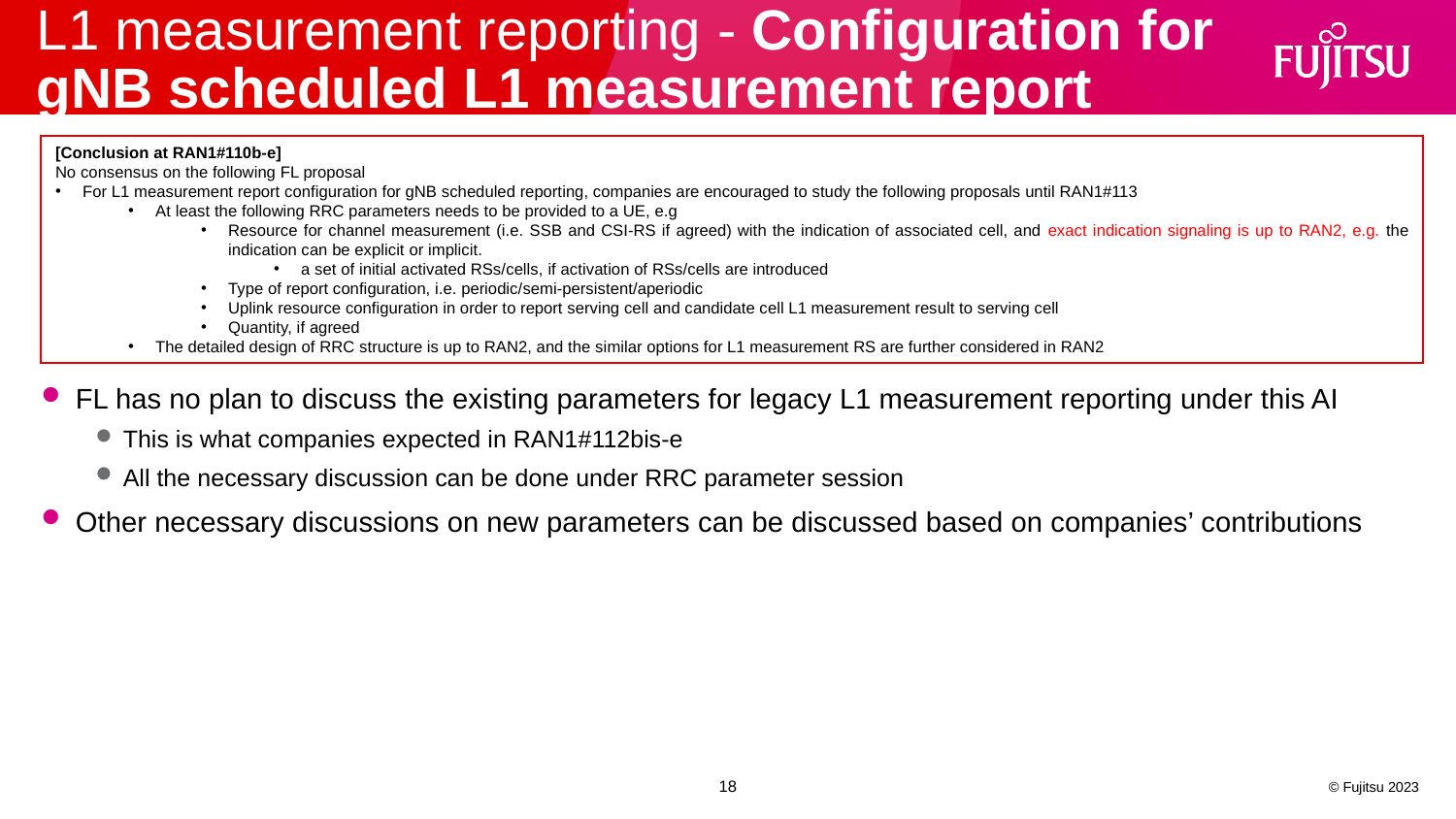

# L1 measurement reporting - Configuration for gNB scheduled L1 measurement report
[Conclusion at RAN1#110b-e]
No consensus on the following FL proposal
For L1 measurement report configuration for gNB scheduled reporting, companies are encouraged to study the following proposals until RAN1#113
At least the following RRC parameters needs to be provided to a UE, e.g
Resource for channel measurement (i.e. SSB and CSI-RS if agreed) with the indication of associated cell, and exact indication signaling is up to RAN2, e.g. the indication can be explicit or implicit.
a set of initial activated RSs/cells, if activation of RSs/cells are introduced
Type of report configuration, i.e. periodic/semi-persistent/aperiodic
Uplink resource configuration in order to report serving cell and candidate cell L1 measurement result to serving cell
Quantity, if agreed
The detailed design of RRC structure is up to RAN2, and the similar options for L1 measurement RS are further considered in RAN2
FL has no plan to discuss the existing parameters for legacy L1 measurement reporting under this AI
This is what companies expected in RAN1#112bis-e
All the necessary discussion can be done under RRC parameter session
Other necessary discussions on new parameters can be discussed based on companies’ contributions
18
© Fujitsu 2023